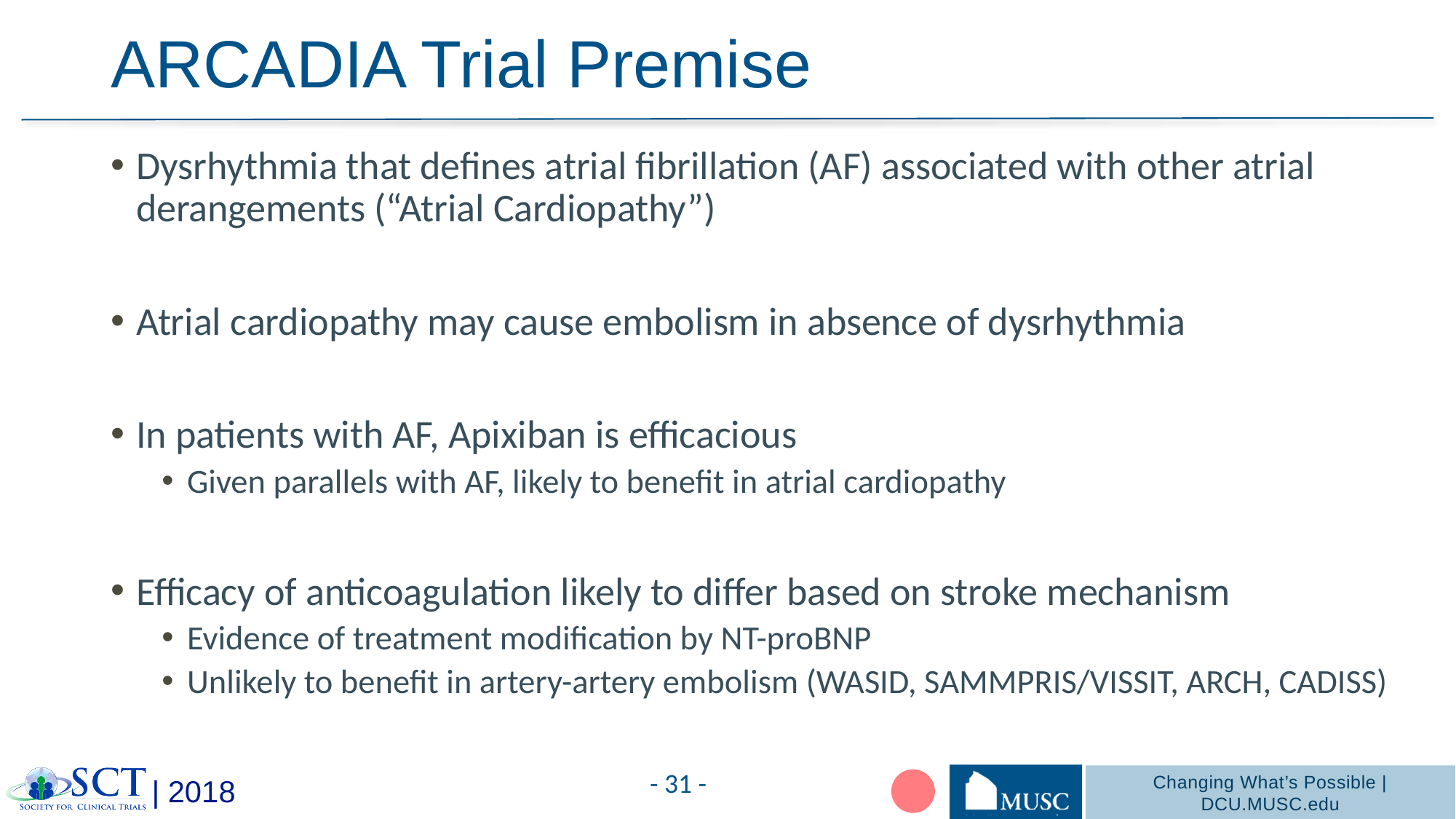

# ARCADIA Trial Premise
Dysrhythmia that defines atrial fibrillation (AF) associated with other atrial derangements (“Atrial Cardiopathy”)

Atrial cardiopathy may cause embolism in absence of dysrhythmia

In patients with AF, Apixiban is efficacious
Given parallels with AF, likely to benefit in atrial cardiopathy

Efficacy of anticoagulation likely to differ based on stroke mechanism
Evidence of treatment modification by NT-proBNP
Unlikely to benefit in artery-artery embolism (WASID, SAMMPRIS/VISSIT, ARCH, CADISS)

- 31 -